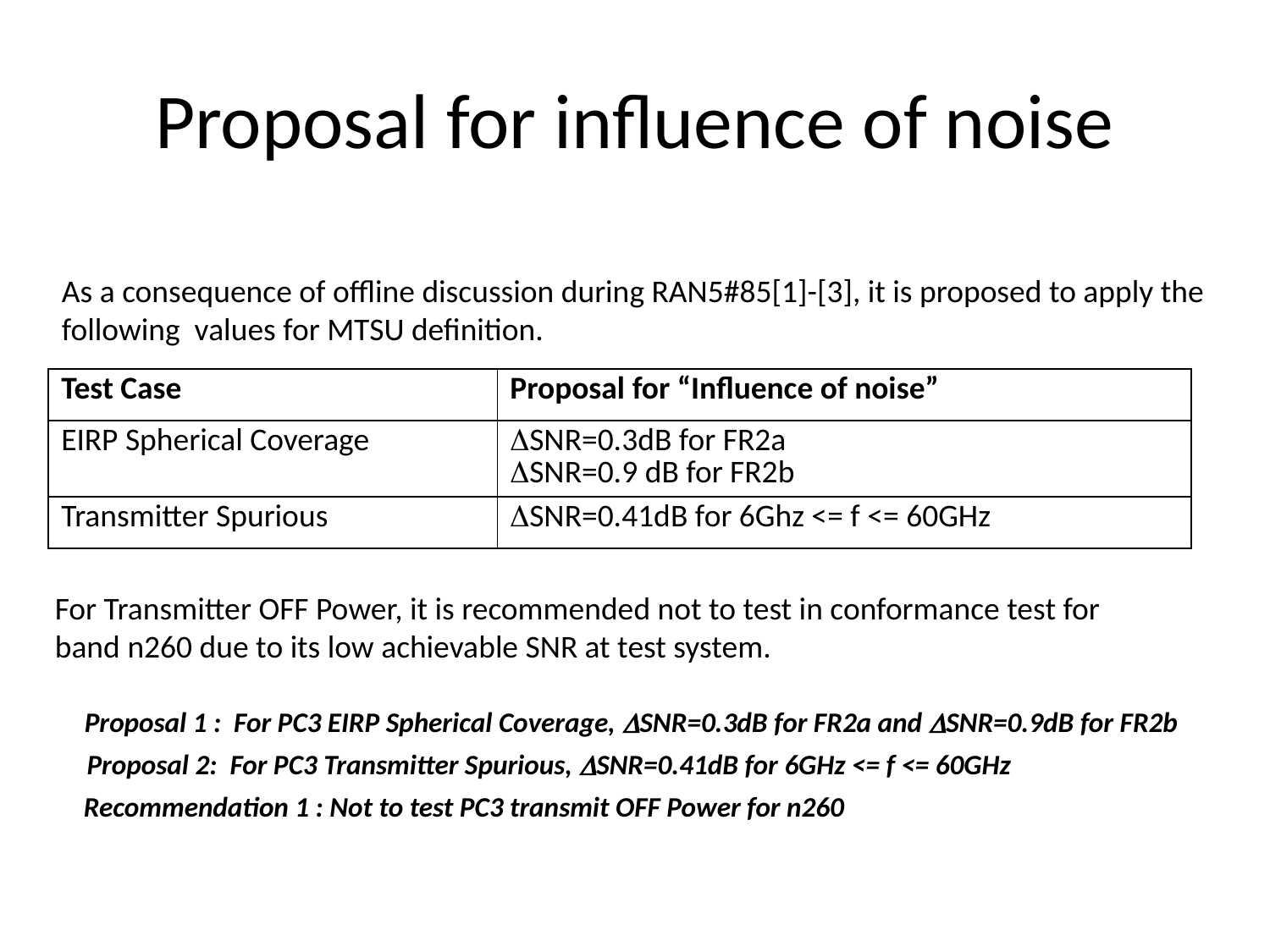

# Proposal for influence of noise
As a consequence of offline discussion during RAN5#85[1]-[3], it is proposed to apply the
following  values for MTSU definition.
| Test Case | Proposal for “Influence of noise” |
| --- | --- |
| EIRP Spherical Coverage | ΔSNR=0.3dB for FR2a ΔSNR=0.9 dB for FR2b |
| Transmitter Spurious | ΔSNR=0.41dB for 6Ghz <= f <= 60GHz |
For Transmitter OFF Power, it is recommended not to test in conformance test for band n260 due to its low achievable SNR at test system.
Proposal 1 :  For PC3 EIRP Spherical Coverage, ΔSNR=0.3dB for FR2a and ΔSNR=0.9dB for FR2b
Proposal 2:  For PC3 Transmitter Spurious, ΔSNR=0.41dB for 6GHz <= f <= 60GHz
Recommendation 1 : Not to test PC3 transmit OFF Power for n260